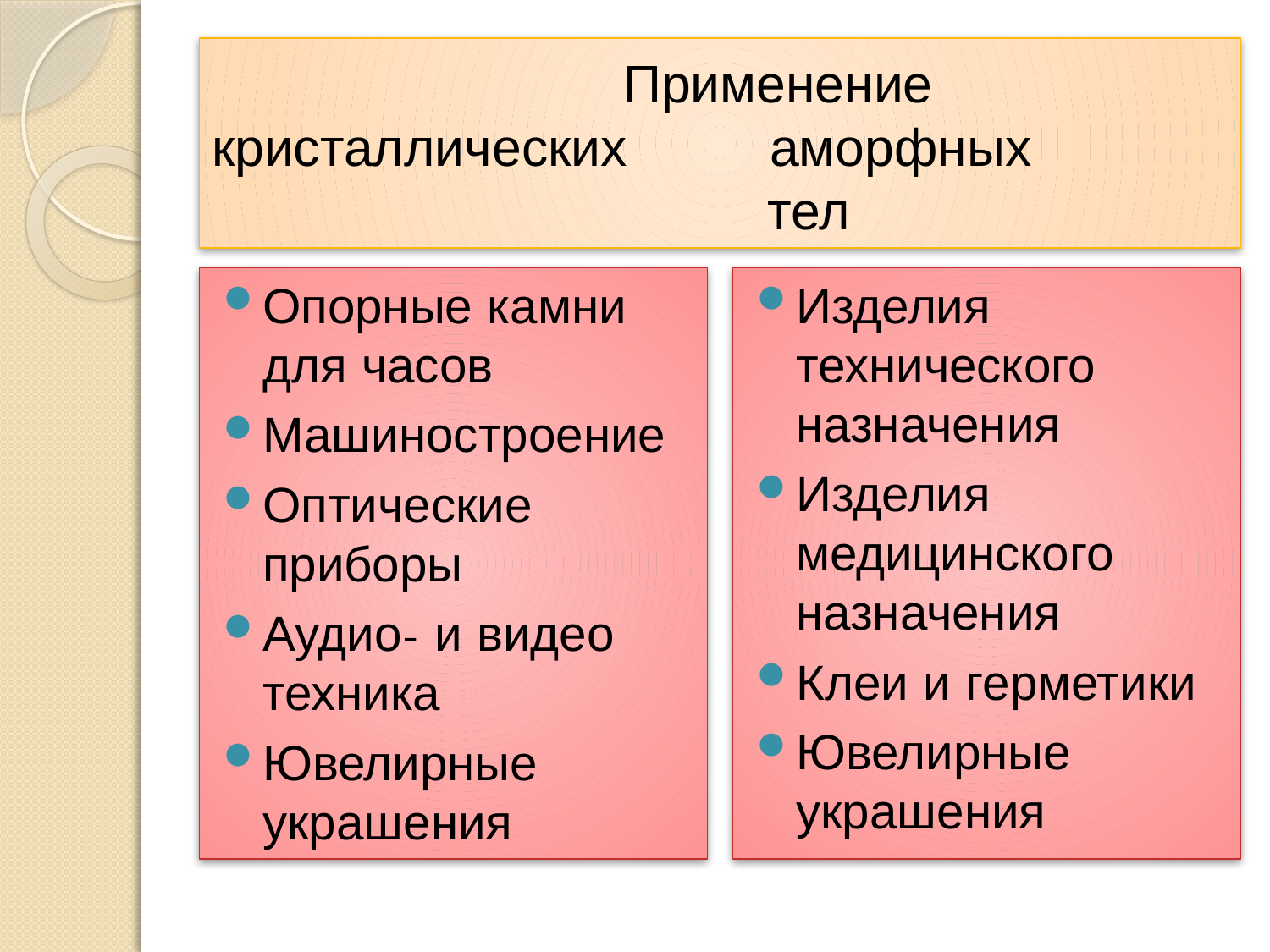

# Применение кристаллических         аморфных тел
Опорные камни для часов
Машиностроение
Оптические приборы
Аудио- и видео техника
Ювелирные украшения
Изделия технического назначения
Изделия медицинского назначения
Клеи и герметики
Ювелирные украшения